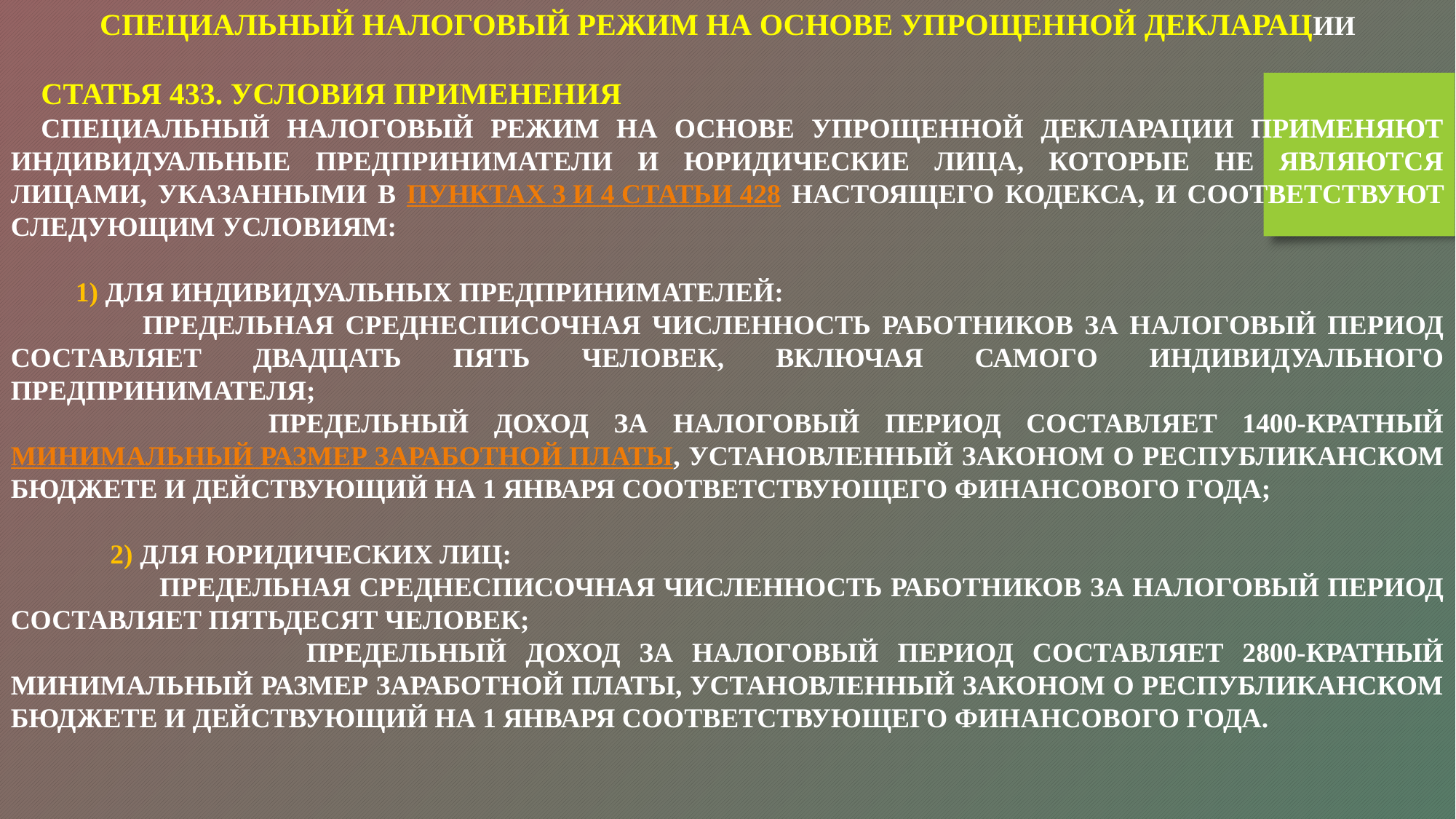

СПЕЦИАЛЬНЫЙ НАЛОГОВЫЙ РЕЖИМ НА ОСНОВЕ УПРОЩЕННОЙ ДЕКЛАРАЦИИ

СТАТЬЯ 433. УСЛОВИЯ ПРИМЕНЕНИЯ
СПЕЦИАЛЬНЫЙ НАЛОГОВЫЙ РЕЖИМ НА ОСНОВЕ УПРОЩЕННОЙ ДЕКЛАРАЦИИ ПРИМЕНЯЮТ ИНДИВИДУАЛЬНЫЕ ПРЕДПРИНИМАТЕЛИ И ЮРИДИЧЕСКИЕ ЛИЦА, КОТОРЫЕ НЕ ЯВЛЯЮТСЯ ЛИЦАМИ, УКАЗАННЫМИ В ПУНКТАХ 3 И 4 СТАТЬИ 428 НАСТОЯЩЕГО КОДЕКСА, И СООТВЕТСТВУЮТ СЛЕДУЮЩИМ УСЛОВИЯМ:

     1) ДЛЯ ИНДИВИДУАЛЬНЫХ ПРЕДПРИНИМАТЕЛЕЙ:
         ПРЕДЕЛЬНАЯ СРЕДНЕСПИСОЧНАЯ ЧИСЛЕННОСТЬ РАБОТНИКОВ ЗА НАЛОГОВЫЙ ПЕРИОД СОСТАВЛЯЕТ ДВАДЦАТЬ ПЯТЬ ЧЕЛОВЕК, ВКЛЮЧАЯ САМОГО ИНДИВИДУАЛЬНОГО ПРЕДПРИНИМАТЕЛЯ;
         ПРЕДЕЛЬНЫЙ ДОХОД ЗА НАЛОГОВЫЙ ПЕРИОД СОСТАВЛЯЕТ 1400-КРАТНЫЙ МИНИМАЛЬНЫЙ РАЗМЕР ЗАРАБОТНОЙ ПЛАТЫ, УСТАНОВЛЕННЫЙ ЗАКОНОМ О РЕСПУБЛИКАНСКОМ БЮДЖЕТЕ И ДЕЙСТВУЮЩИЙ НА 1 ЯНВАРЯ СООТВЕТСТВУЮЩЕГО ФИНАНСОВОГО ГОДА;

          2) ДЛЯ ЮРИДИЧЕСКИХ ЛИЦ:
              ПРЕДЕЛЬНАЯ СРЕДНЕСПИСОЧНАЯ ЧИСЛЕННОСТЬ РАБОТНИКОВ ЗА НАЛОГОВЫЙ ПЕРИОД СОСТАВЛЯЕТ ПЯТЬДЕСЯТ ЧЕЛОВЕК;
              ПРЕДЕЛЬНЫЙ ДОХОД ЗА НАЛОГОВЫЙ ПЕРИОД СОСТАВЛЯЕТ 2800-КРАТНЫЙ МИНИМАЛЬНЫЙ РАЗМЕР ЗАРАБОТНОЙ ПЛАТЫ, УСТАНОВЛЕННЫЙ ЗАКОНОМ О РЕСПУБЛИКАНСКОМ БЮДЖЕТЕ И ДЕЙСТВУЮЩИЙ НА 1 ЯНВАРЯ СООТВЕТСТВУЮЩЕГО ФИНАНСОВОГО ГОДА.